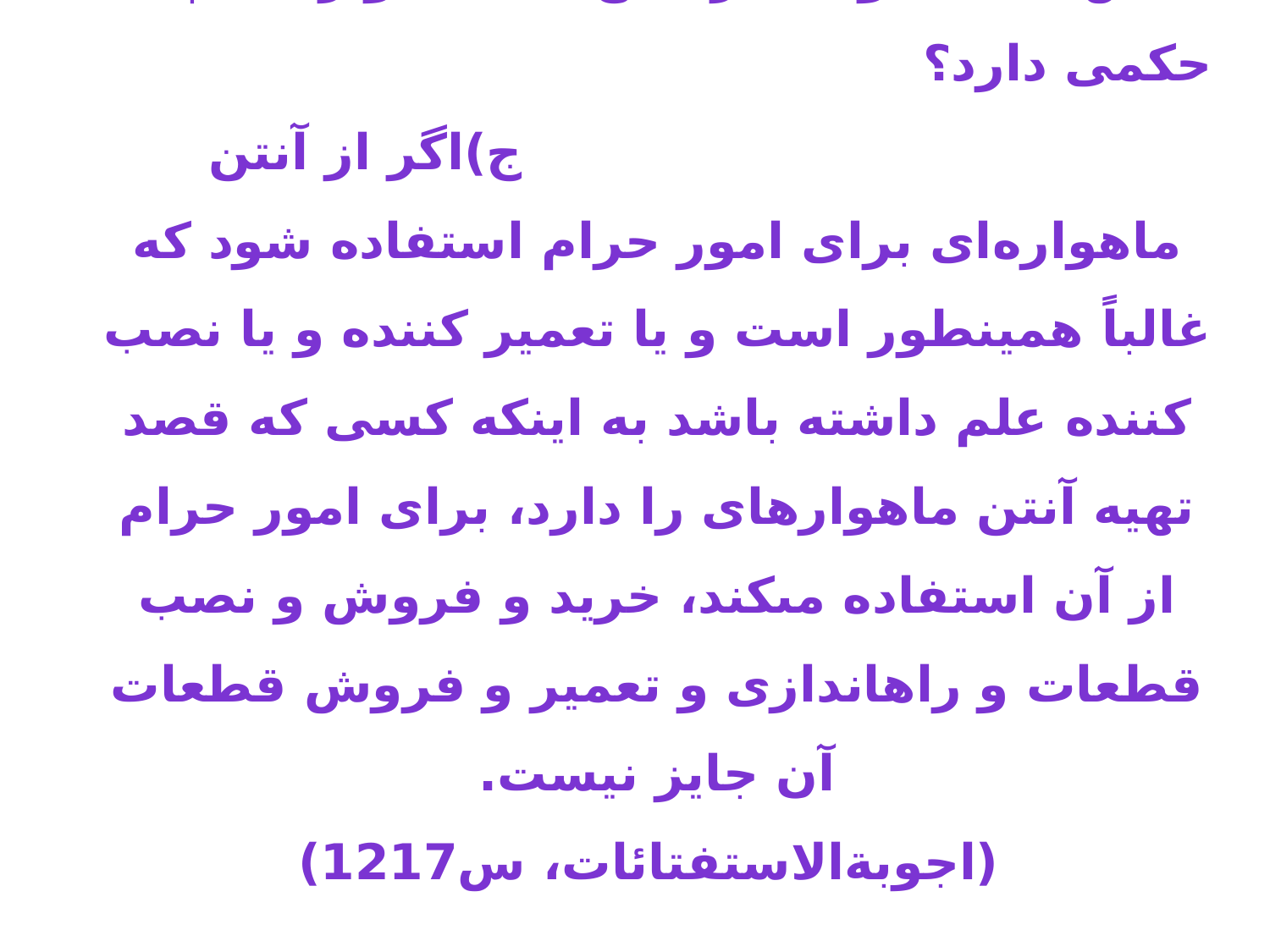

# س9)نصب و تعمير آنتن‌هاى ماهواره‌ای چه حکمی دارد؟                                                                                   ج)اگر از آنتن ماهواره‌اى براى امور حرام استفاده شود که غالباً همينطور است و يا تعمير کننده و يا نصب کننده علم داشته باشد به اينکه کسى که قصد تهيه آنتن ماهواره‏اى را دارد، براى امور حرام از آن استفاده مى‏کند، خريد و فروش و نصب قطعات و راه‏اندازى و تعمير و فروش قطعات آن جايز نيست. (اجوبة‌الاستفتائات، س1217)